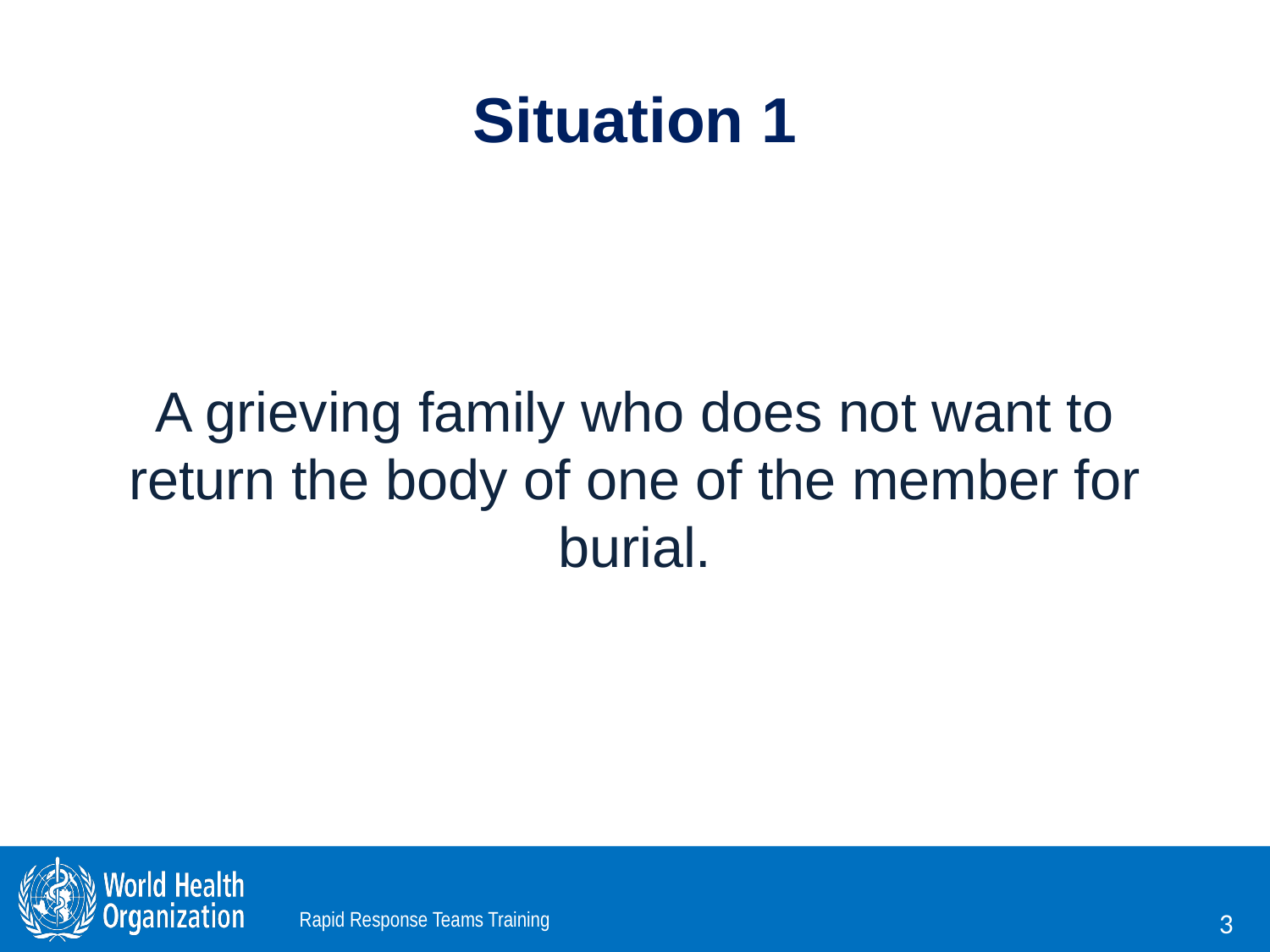

# Situation 1
A grieving family who does not want to return the body of one of the member for burial.